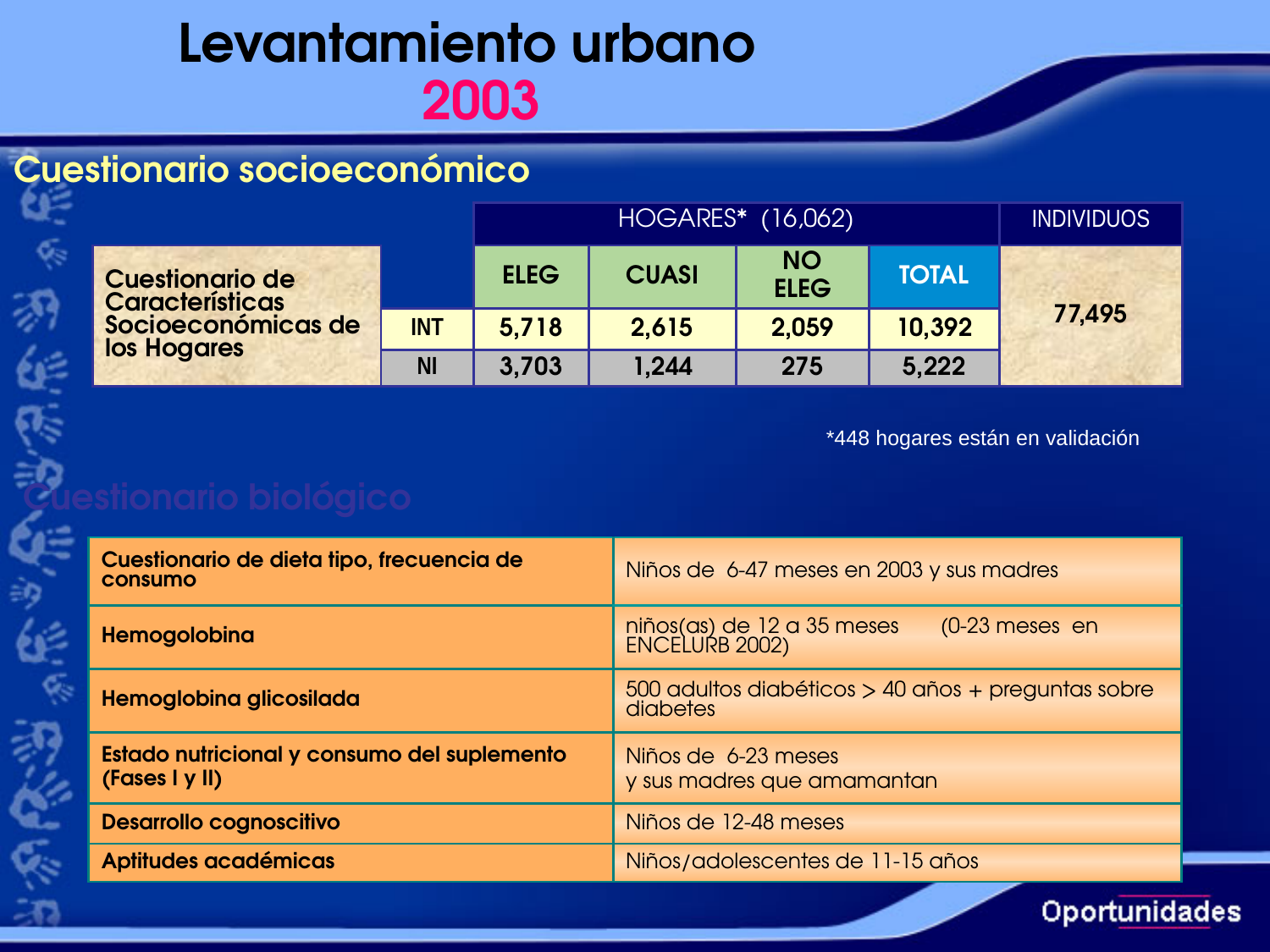

# Levantamiento urbano 2003
|  |  |  |  |  |  |  |
| --- | --- | --- | --- | --- | --- | --- |
|  |  | HOGARES\* (16,062) |  |  |  | INDIVIDUOS |
| Cuestionario de Características Socioeconómicas de los Hogares |  | ELEG | CUASI | NO ELEG | TOTAL | 77,495 |
|  | INT | 5,718 | 2,615 | 2,059 | 10,392 |  |
|  | NI | 3,703 | 1,244 | 275 | 5,222 |  |
Cuestionario socioeconómico
*448 hogares están en validación
Cuestionario biológico
| Cuestionario de dieta tipo, frecuencia de consumo | Niños de 6-47 meses en 2003 y sus madres |
| --- | --- |
| Hemogolobina | niños(as) de 12 a 35 meses (0-23 meses en ENCELURB 2002) |
| Hemoglobina glicosilada | 500 adultos diabéticos > 40 años + preguntas sobre diabetes |
| Estado nutricional y consumo del suplemento (Fases I y II) | Niños de 6-23 meses y sus madres que amamantan |
| Desarrollo cognoscitivo | Niños de 12-48 meses |
| Aptitudes académicas | Niños/adolescentes de 11-15 años |